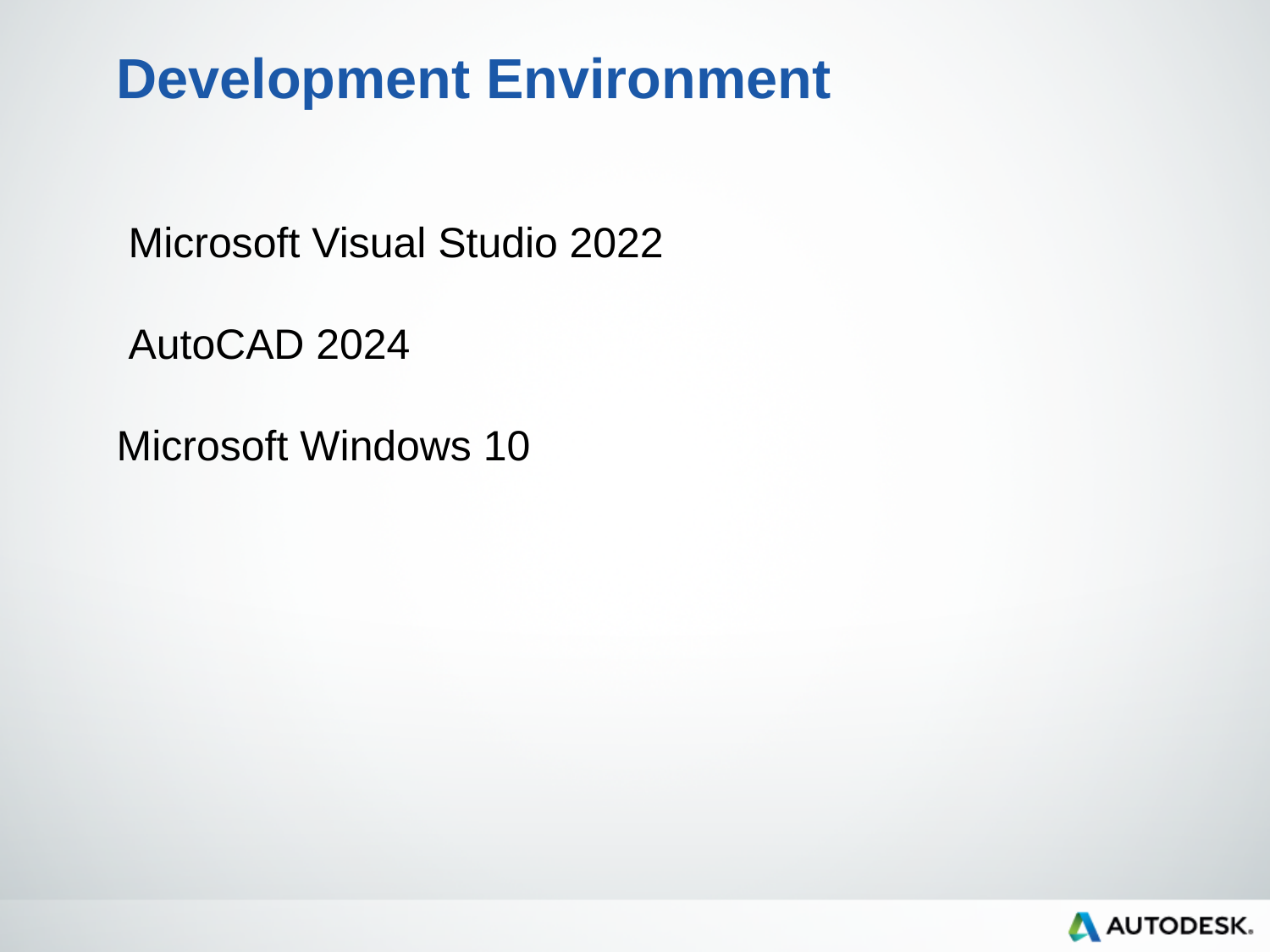

Development Environment
 Microsoft Visual Studio 2022

 AutoCAD 2024

Microsoft Windows 10